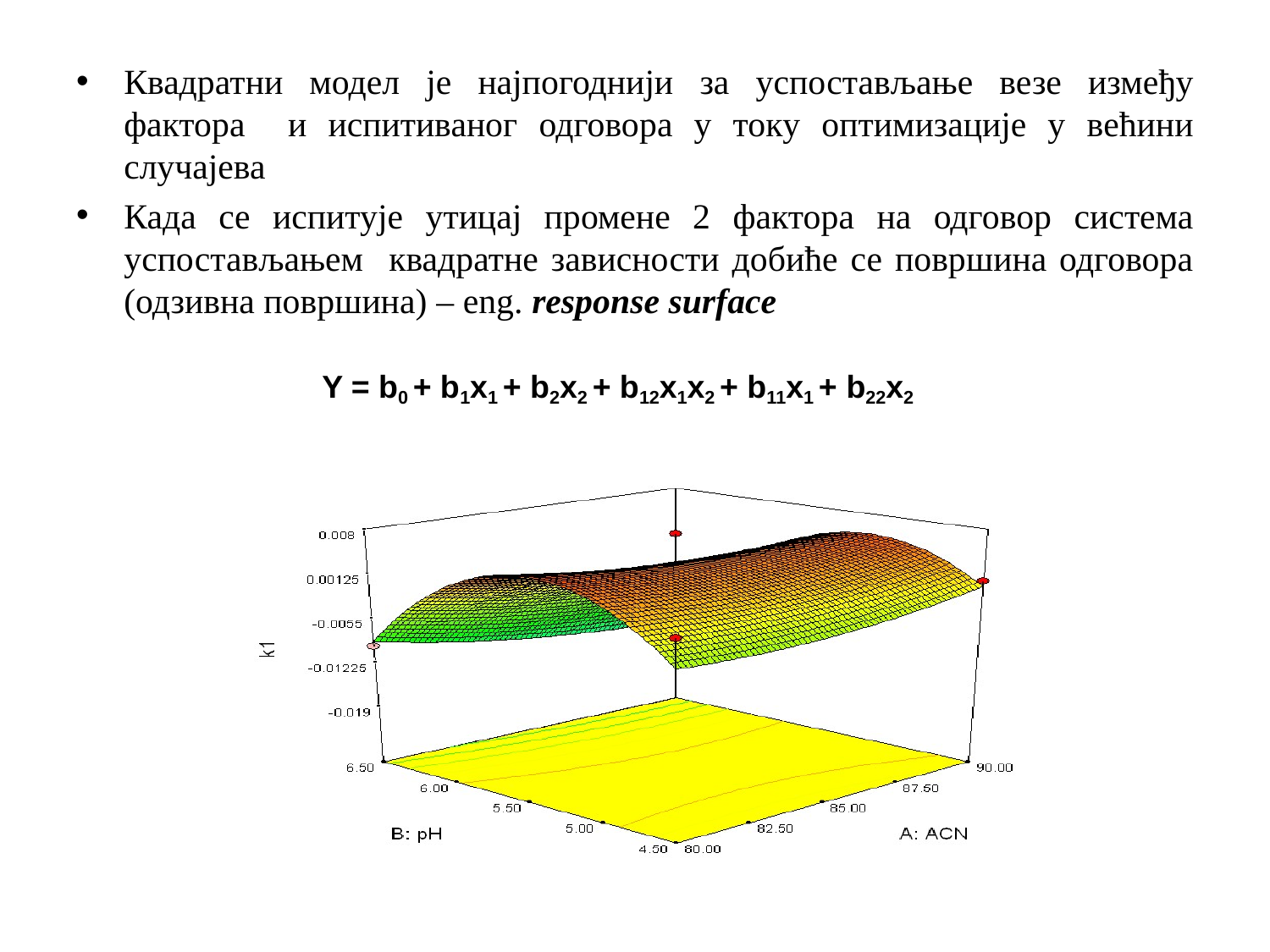

Квадратни модел је најпогоднији за успостављање везе између фактора  и испитиваног одговора у току оптимизације у већини случајева
Када се испитује утицај промене 2 фактора на одговор система успостављањем  квадратне зависности добиће се површина одговора (одзивна површина) – eng. response surface
Y = b0 + b1x1 + b2x2 + b12x1x2 + b11x1 + b22x2